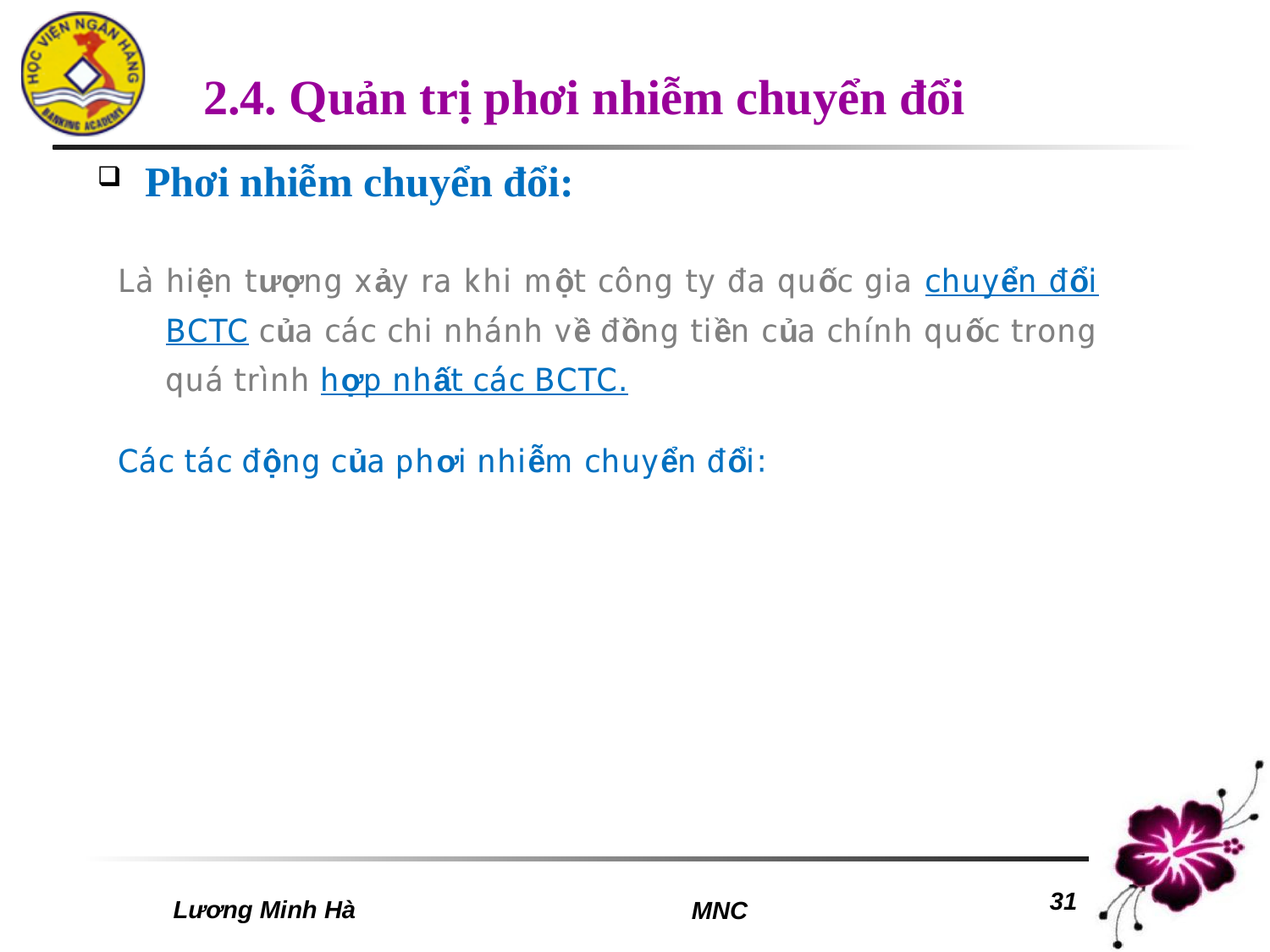

# 2.4. Quản trị phơi nhiễm chuyển đổi
Phơi nhiễm chuyển đổi:
Là hiện tượng xảy ra khi một công ty đa quốc gia chuyển đổi BCTC của các chi nhánh về đồng tiền của chính quốc trong quá trình hợp nhất các BCTC.
Các tác động của phơi nhiễm chuyển đổi:
Lương Minh Hà